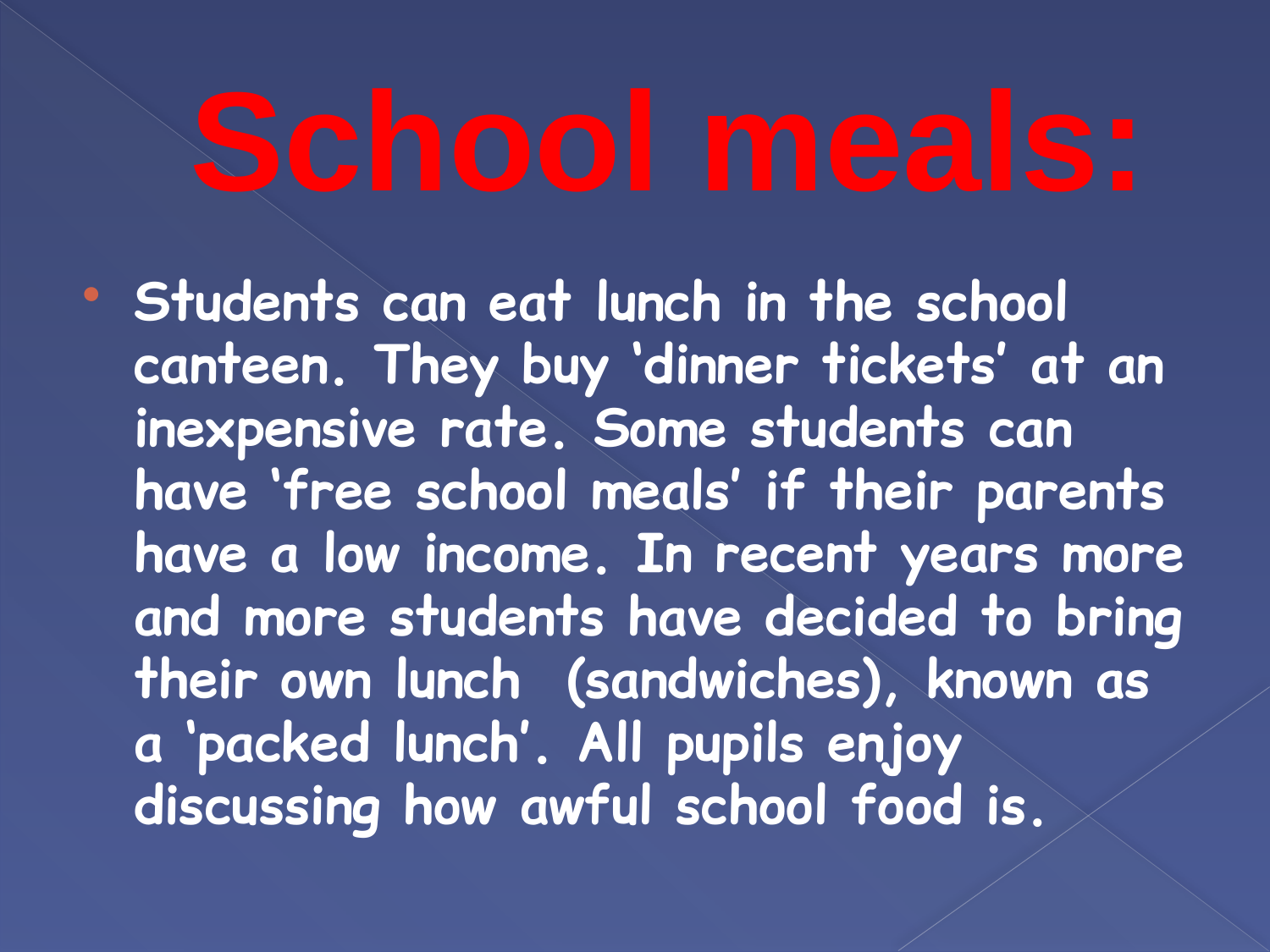

# School meals:
Students can eat lunch in the school canteen. They buy ‘dinner tickets’ at an inexpensive rate. Some students can have ‘free school meals’ if their parents have a low income. In recent years more and more students have decided to bring their own lunch  (sandwiches), known as a ‘packed lunch’. All pupils enjoy discussing how awful school food is.